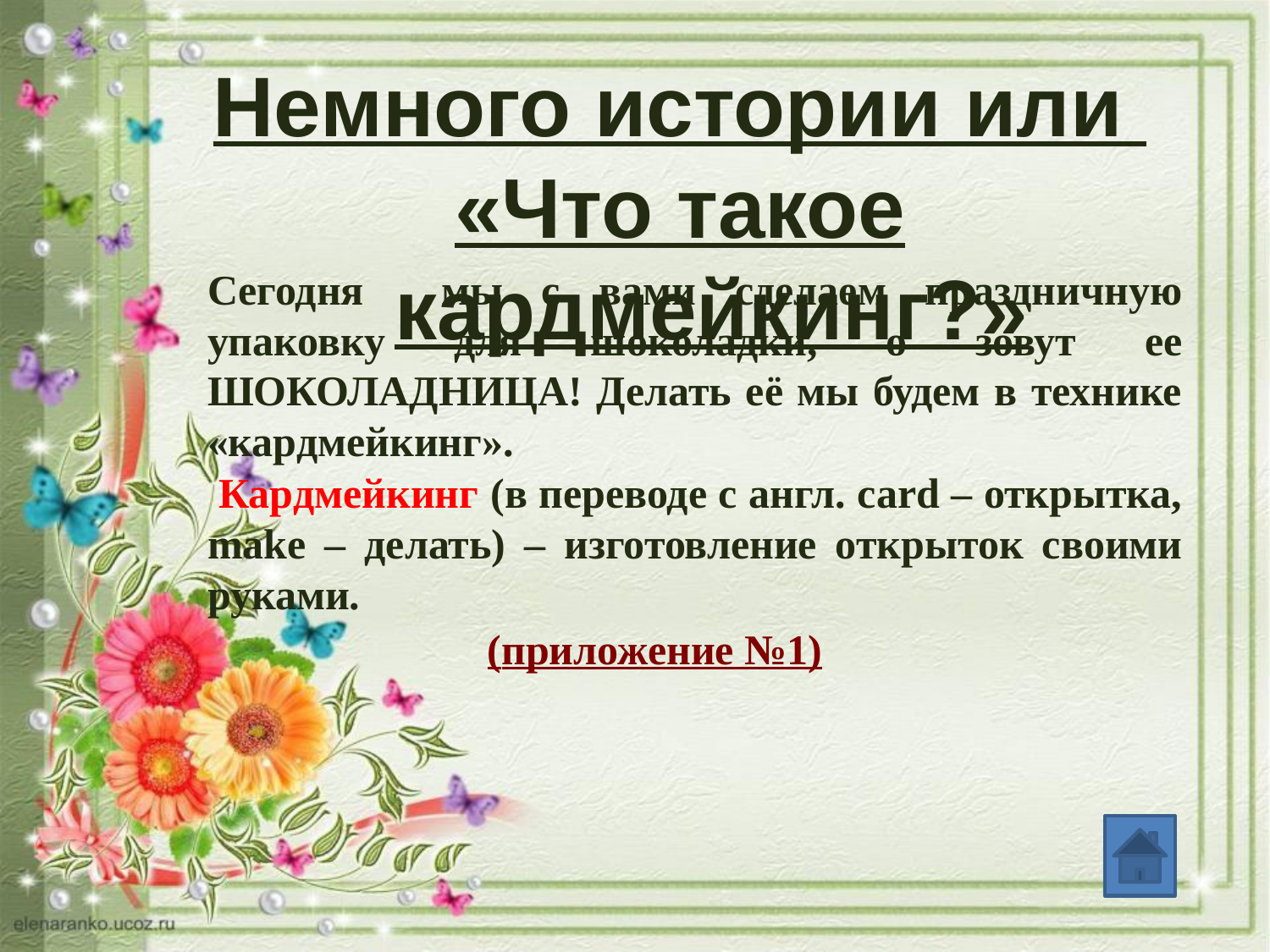

Немного истории или
«Что такое кардмейкинг?»
Сегодня  мы с вами сделаем праздничную упаковку для шоколадки, о зовут ее ШОКОЛАДНИЦА! Делать её мы будем в технике «кардмейкинг».
 Кардмейкинг (в переводе с англ. card – открытка, make – делать) – изготовление открыток своими руками.

(приложение №1)